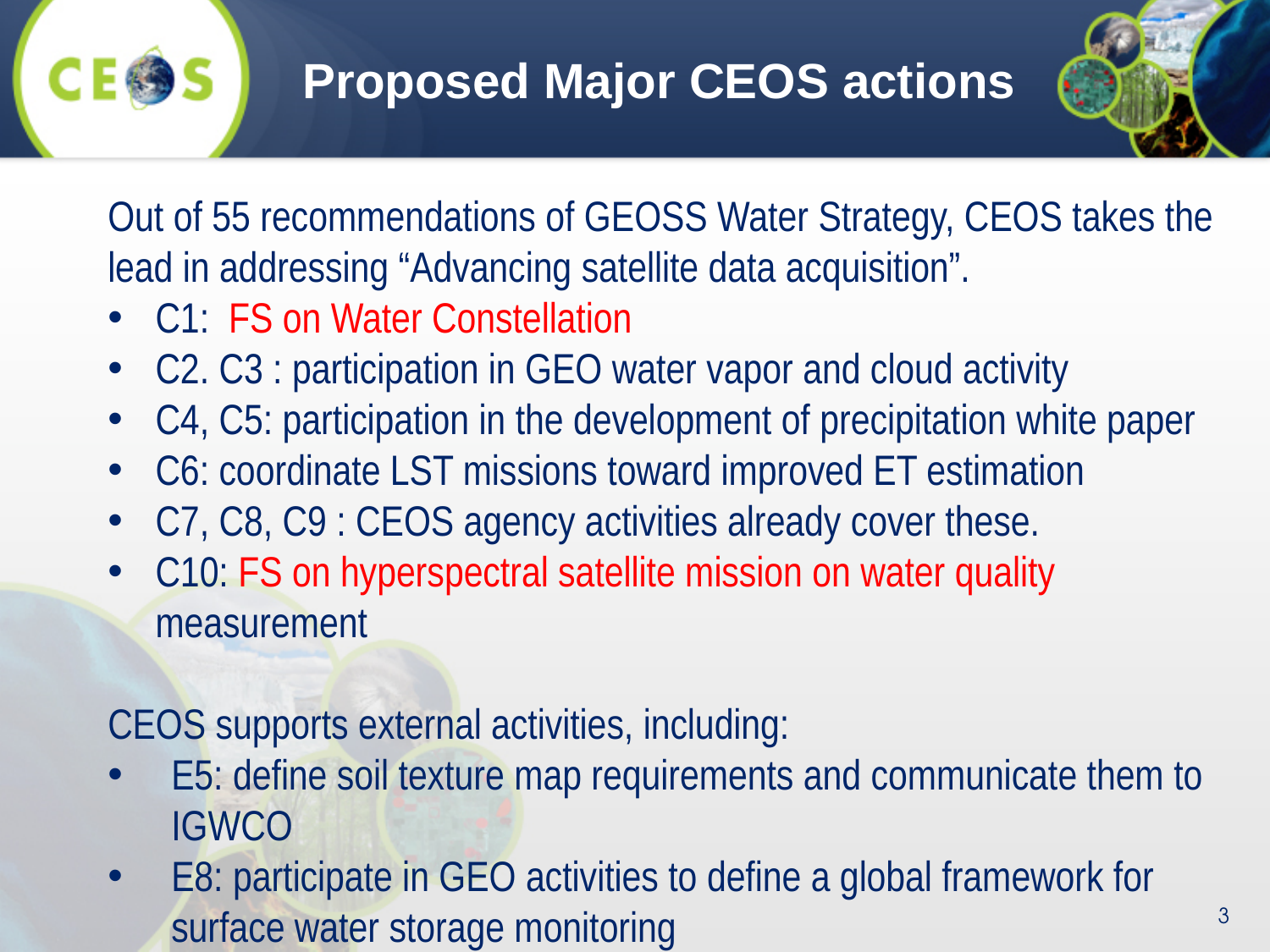

Proposed Major CEOS actions
Out of 55 recommendations of GEOSS Water Strategy, CEOS takes the lead in addressing “Advancing satellite data acquisition”.
C1:  FS on Water Constellation
C2. C3 : participation in GEO water vapor and cloud activity
C4, C5: participation in the development of precipitation white paper
C6: coordinate LST missions toward improved ET estimation
C7, C8, C9 : CEOS agency activities already cover these.
C10: FS on hyperspectral satellite mission on water quality measurement

CEOS supports external activities, including:
E5: define soil texture map requirements and communicate them to IGWCO
E8: participate in GEO activities to define a global framework for surface water storage monitoring
3